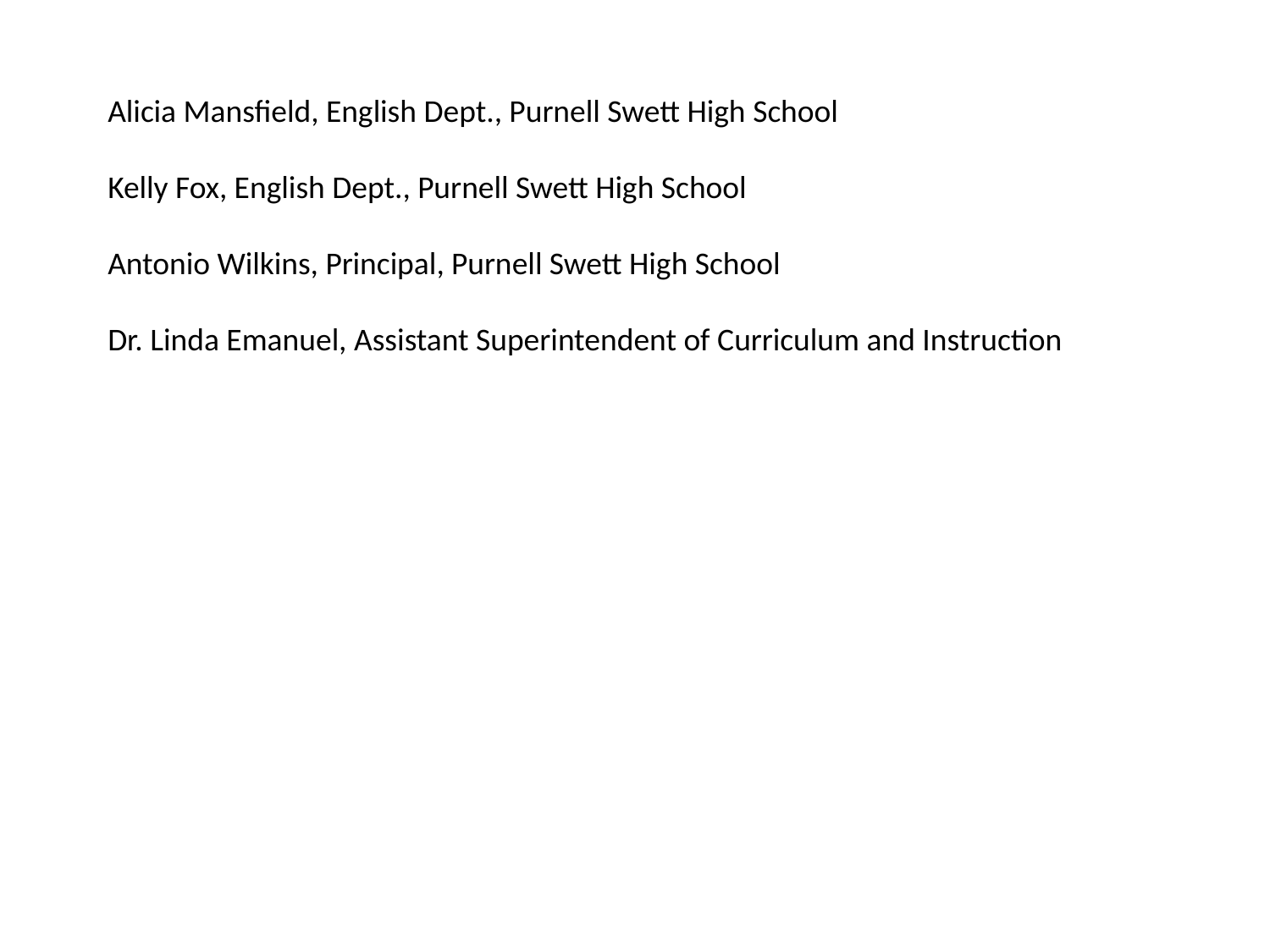

Alicia Mansfield, English Dept., Purnell Swett High School

Kelly Fox, English Dept., Purnell Swett High School

Antonio Wilkins, Principal, Purnell Swett High School

Dr. Linda Emanuel, Assistant Superintendent of Curriculum and Instruction